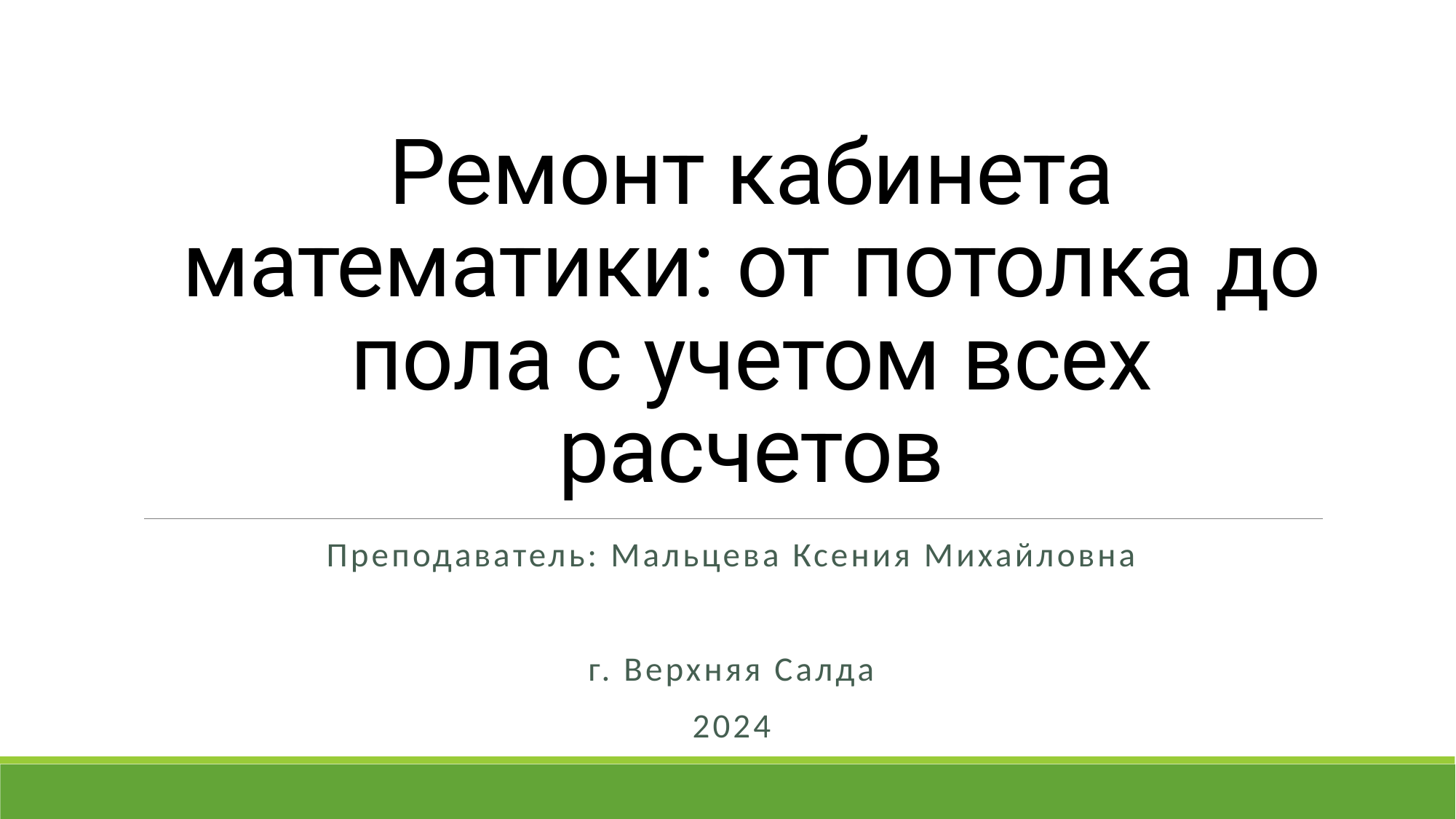

# Ремонт кабинета математики: от потолка до пола с учетом всех расчетов
Преподаватель: Мальцева Ксения Михайловна

г. Верхняя Салда
2024